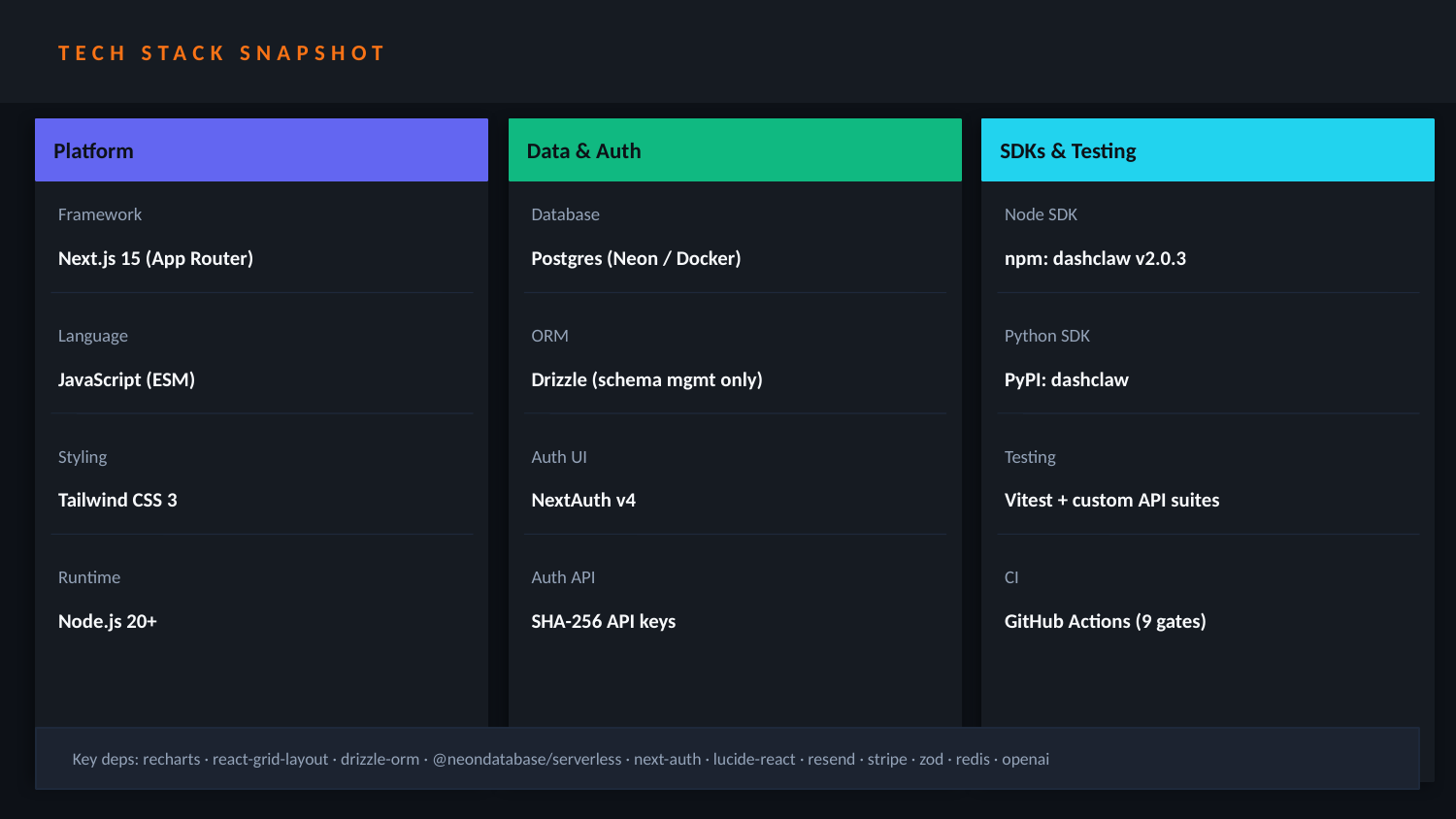

TECH STACK SNAPSHOT

Platform
Data & Auth
SDKs & Testing
Framework
Database
Node SDK
Next.js 15 (App Router)
Postgres (Neon / Docker)
npm: dashclaw v2.0.3

Language
ORM
Python SDK
JavaScript (ESM)
Drizzle (schema mgmt only)
PyPI: dashclaw

Styling
Auth UI
Testing
Tailwind CSS 3
NextAuth v4
Vitest + custom API suites

Runtime
Auth API
CI
Node.js 20+
SHA-256 API keys
GitHub Actions (9 gates)

Key deps: recharts · react-grid-layout · drizzle-orm · @neondatabase/serverless · next-auth · lucide-react · resend · stripe · zod · redis · openai